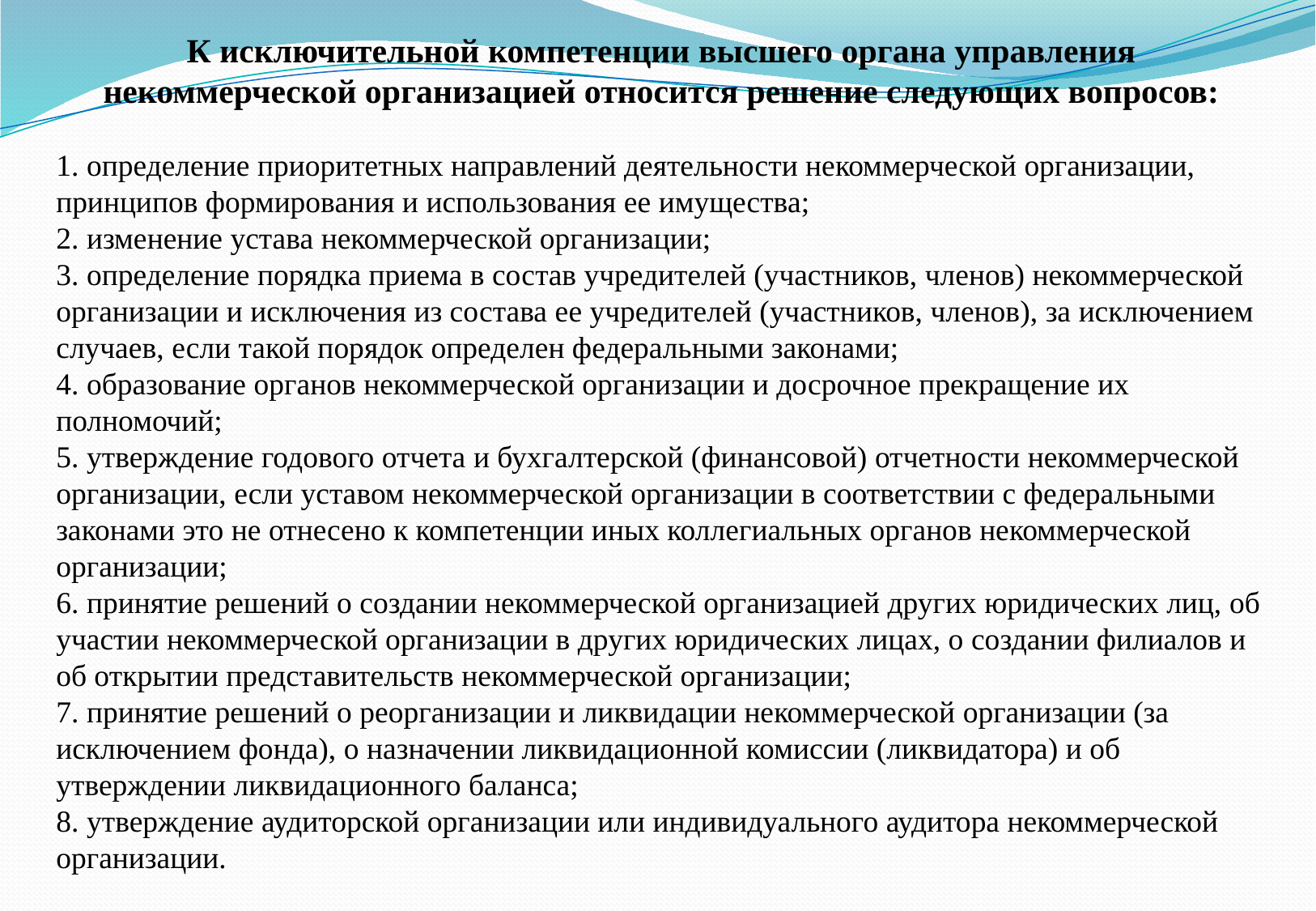

К исключительной компетенции высшего органа управления некоммерческой организацией относится решение следующих вопросов:

1. определение приоритетных направлений деятельности некоммерческой организации, принципов формирования и использования ее имущества;
2. изменение устава некоммерческой организации;
3. определение порядка приема в состав учредителей (участников, членов) некоммерческой организации и исключения из состава ее учредителей (участников, членов), за исключением случаев, если такой порядок определен федеральными законами;
4. образование органов некоммерческой организации и досрочное прекращение их полномочий;
5. утверждение годового отчета и бухгалтерской (финансовой) отчетности некоммерческой организации, если уставом некоммерческой организации в соответствии с федеральными законами это не отнесено к компетенции иных коллегиальных органов некоммерческой организации;
6. принятие решений о создании некоммерческой организацией других юридических лиц, об участии некоммерческой организации в других юридических лицах, о создании филиалов и об открытии представительств некоммерческой организации;
7. принятие решений о реорганизации и ликвидации некоммерческой организации (за исключением фонда), о назначении ликвидационной комиссии (ликвидатора) и об утверждении ликвидационного баланса;
8. утверждение аудиторской организации или индивидуального аудитора некоммерческой организации.